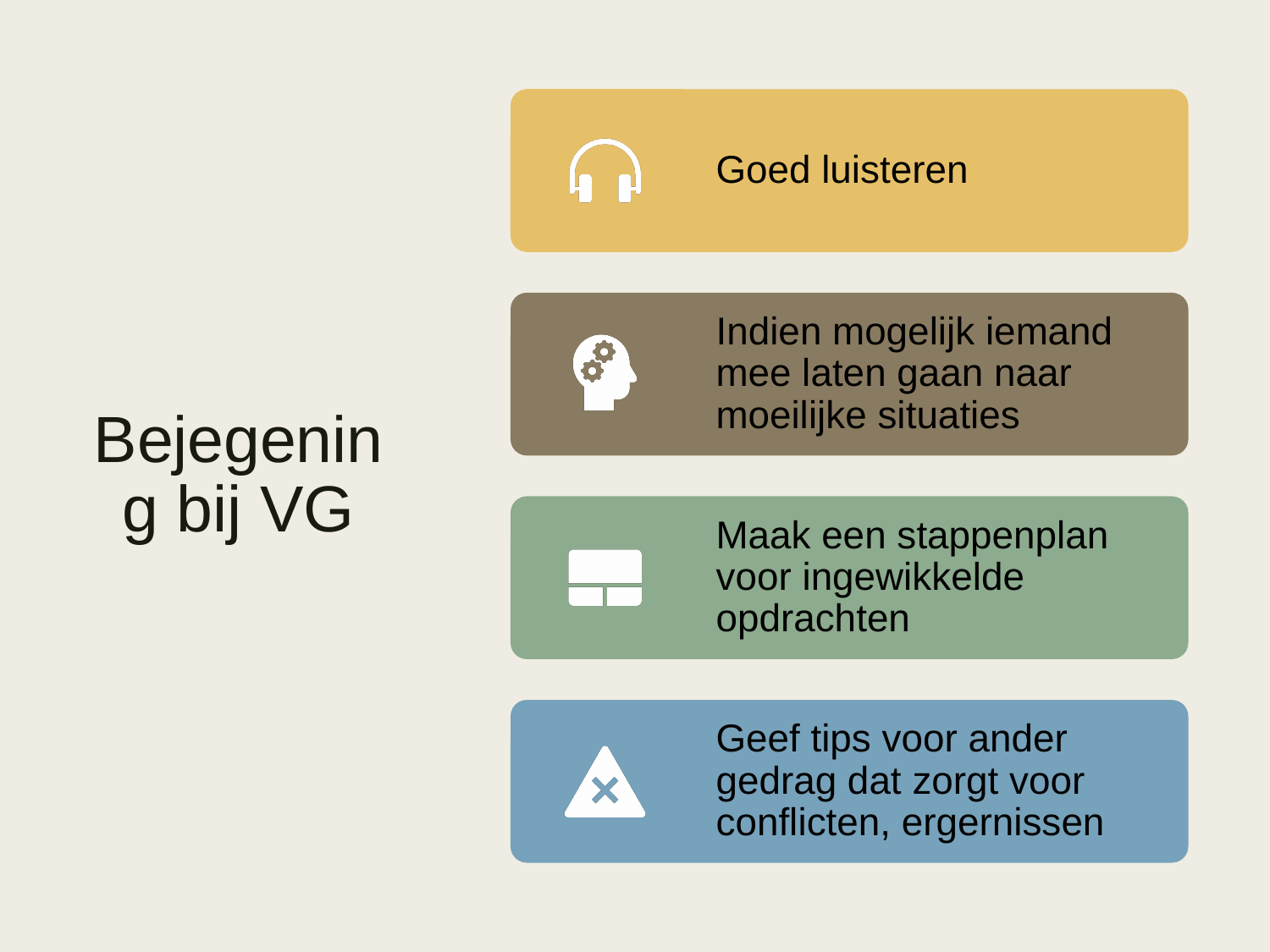

# Bejegening bij VG
Goed luisteren
Indien mogelijk iemand mee laten gaan naar moeilijke situaties
Maak een stappenplan voor ingewikkelde opdrachten
Geef tips voor ander gedrag dat zorgt voor conflicten, ergernissen